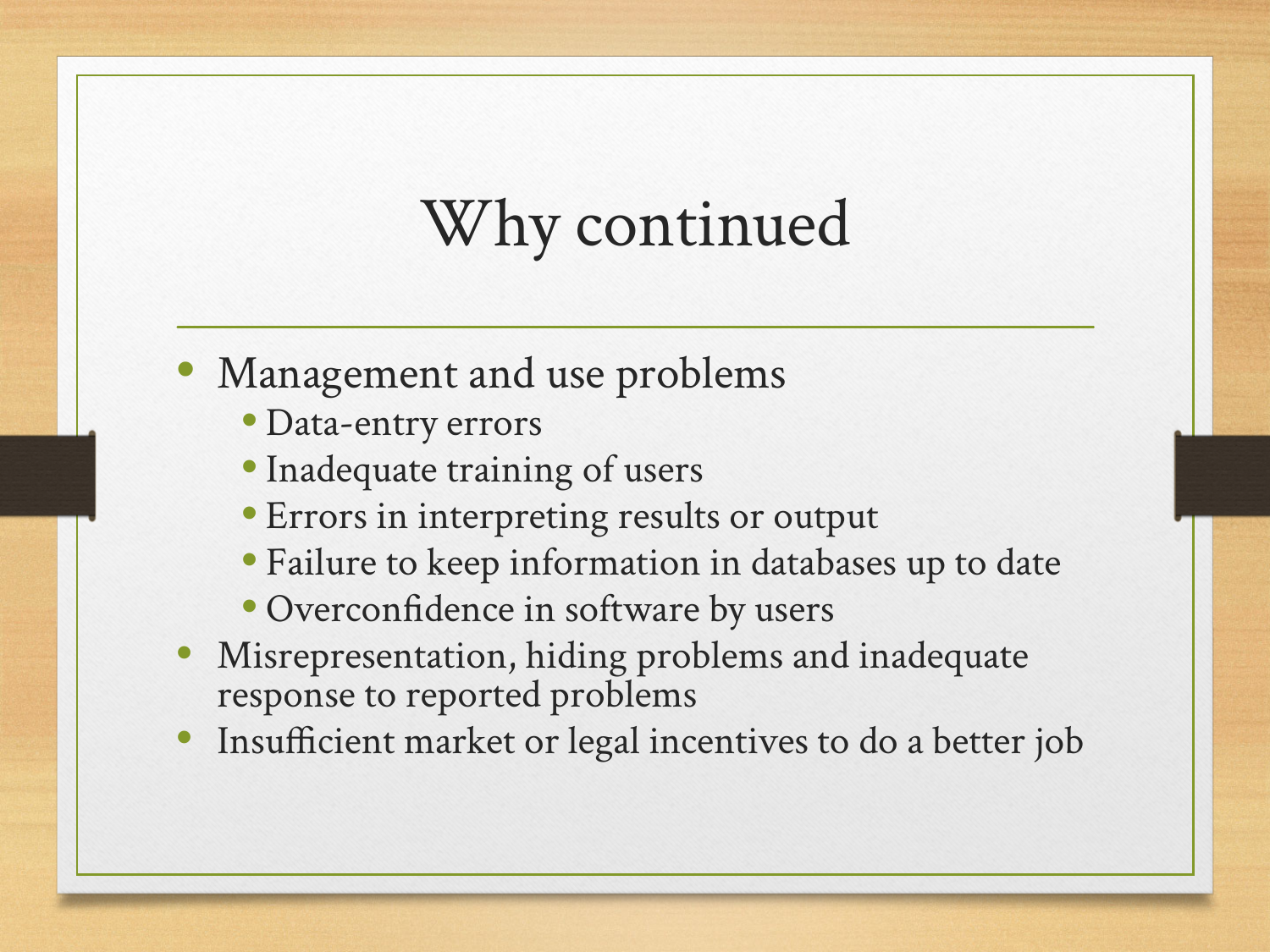

# Why continued
Management and use problems
Data-entry errors
Inadequate training of users
Errors in interpreting results or output
Failure to keep information in databases up to date
Overconfidence in software by users
Misrepresentation, hiding problems and inadequate response to reported problems
Insufficient market or legal incentives to do a better job